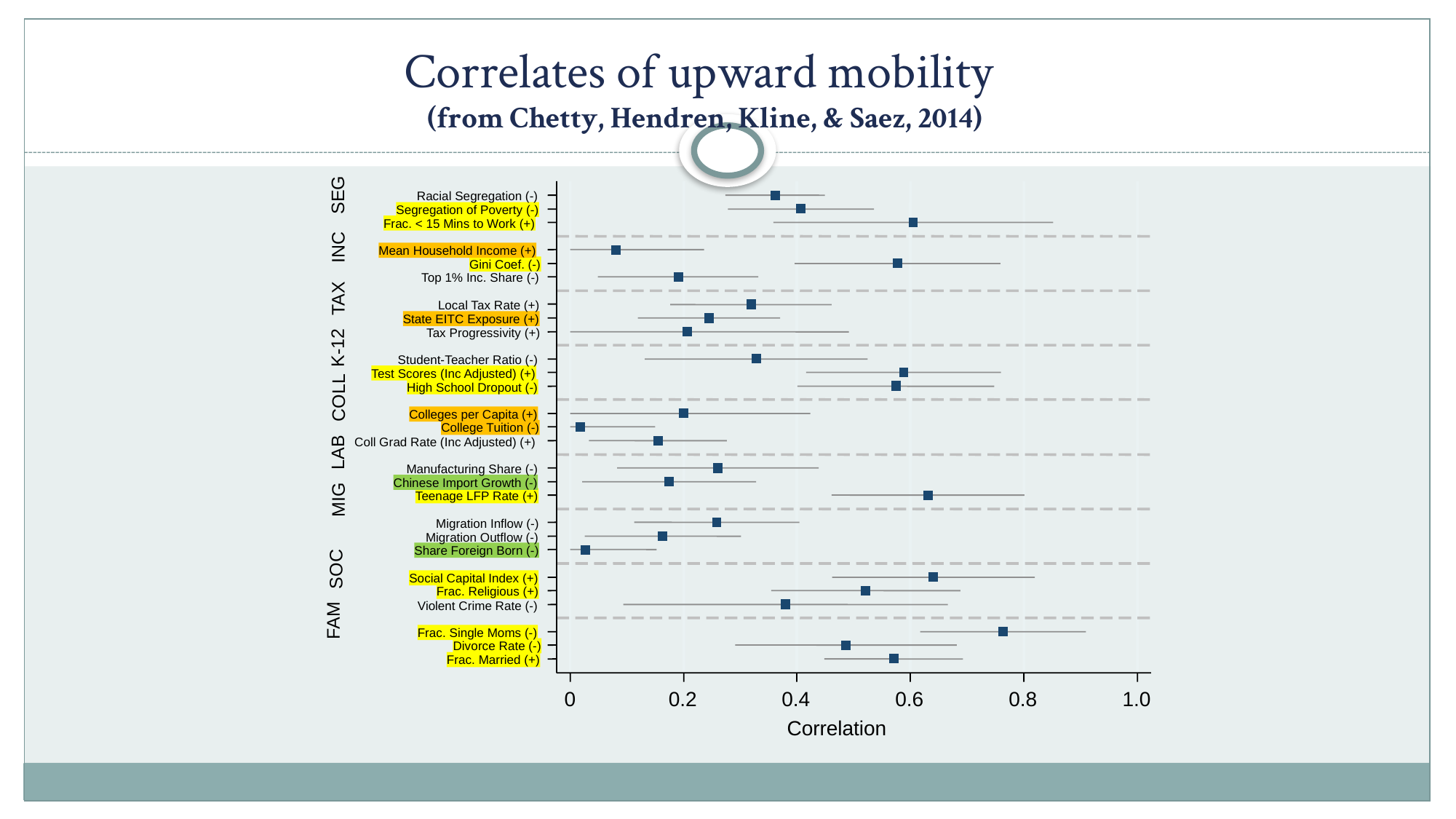

Correlates of upward mobility
(from Chetty, Hendren, Kline, & Saez, 2014)
SEG

Racial Segregation (-)

Segregation of Poverty (-)

Frac. < 15 Mins to Work (+)

Mean Household Income (+)

Gini Coef. (-)

Top 1% Inc. Share (-)

Local Tax Rate (+)

State EITC Exposure (+)

Tax Progressivity (+)

Student-Teacher Ratio (-)

Test Scores (Inc Adjusted) (+)

High School Dropout (-)

Colleges per Capita (+)

College Tuition (-)

Coll Grad Rate (Inc Adjusted) (+)

Manufacturing Share (-)

Chinese Import Growth (-)

Teenage LFP Rate (+)

Migration Inflow (-)

Migration Outflow (-)

Share Foreign Born (-)

Social Capital Index (+)

Frac. Religious (+)

Violent Crime Rate (-)

Frac. Single Moms (-)

Divorce Rate (-)

Frac. Married (+)

0
0.2
0.4
0.6
0.8
1.0
INC
TAX
K-12
COLL
LAB
MIG
SOC
FAM
Correlation